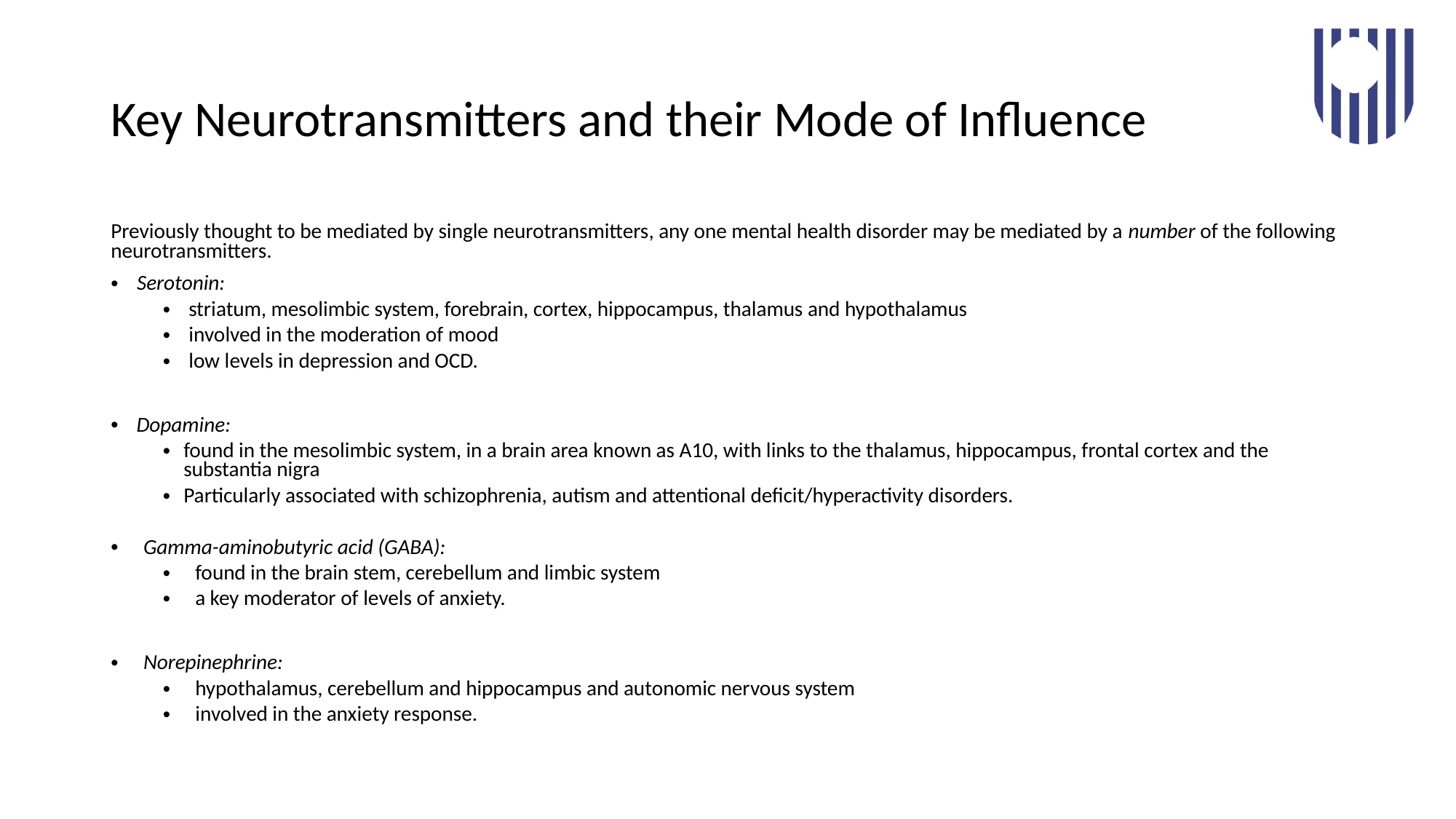

# Key Neurotransmitters and their Mode of Influence
Previously thought to be mediated by single neurotransmitters, any one mental health disorder may be mediated by a number of the following neurotransmitters.
Serotonin:
striatum, mesolimbic system, forebrain, cortex, hippocampus, thalamus and hypothalamus
involved in the moderation of mood
low levels in depression and OCD.

 Dopamine:
found in the mesolimbic system, in a brain area known as A10, with links to the thalamus, hippocampus, frontal cortex and the substantia nigra
Particularly associated with schizophrenia, autism and attentional deficit/hyperactivity disorders.

Gamma-aminobutyric acid (GABA):
found in the brain stem, cerebellum and limbic system
a key moderator of levels of anxiety.

Norepinephrine:
hypothalamus, cerebellum and hippocampus and autonomic nervous system
involved in the anxiety response.